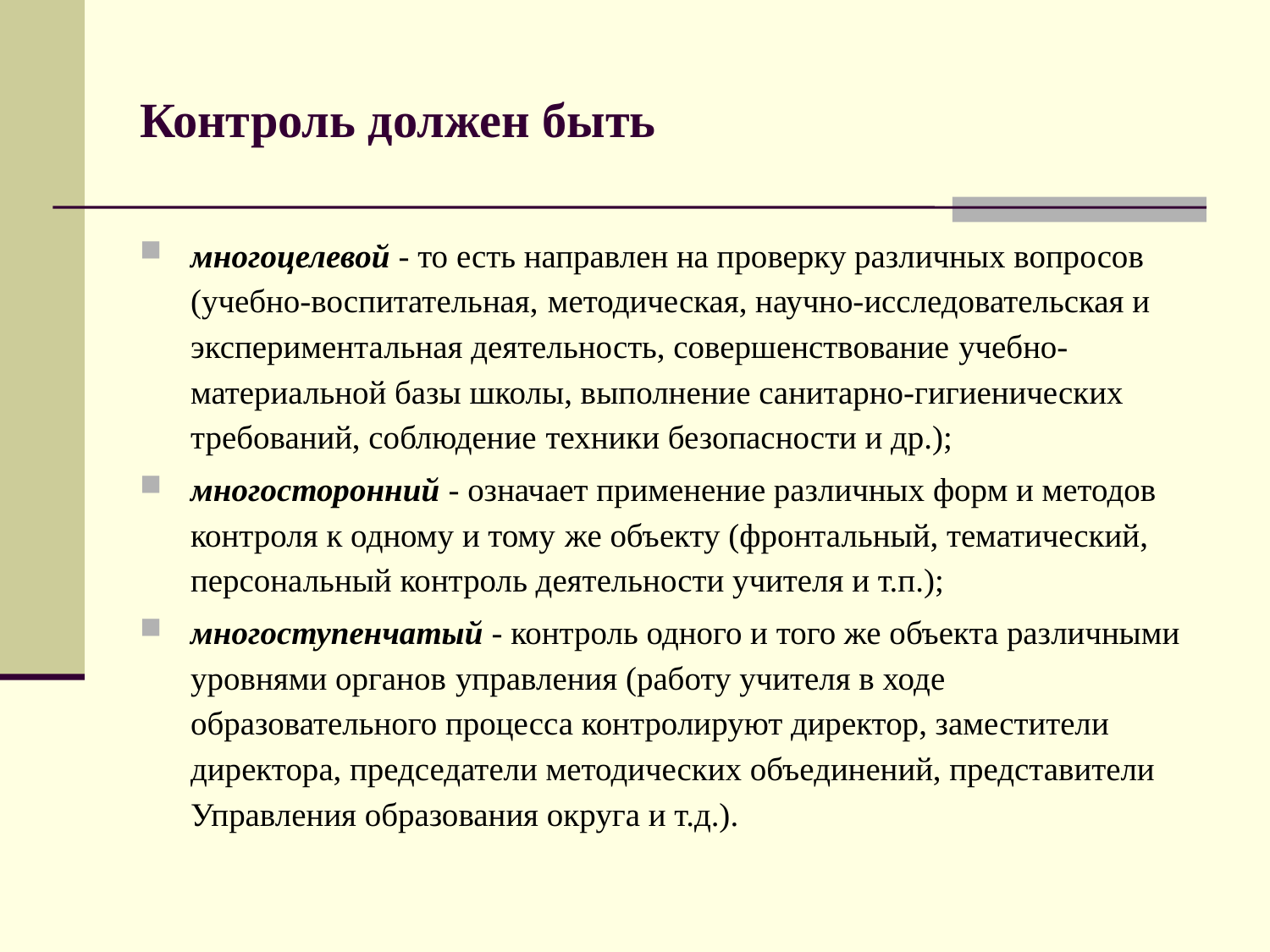

# Контроль должен быть
многоцелевой - то есть направлен на проверку различных вопросов (учебно-воспитательная, методическая, научно-исследовательская и экспериментальная деятельность, совершенствование учебно-материальной базы школы, выполнение санитарно-гигиенических требований, соблюдение техники безопасности и др.);
многосторонний - означает применение различных форм и методов контроля к одному и тому же объекту (фронтальный, тематический, персональный контроль деятельности учителя и т.п.);
многоступенчатый - контроль одного и того же объекта различными уровнями органов управления (работу учителя в ходе образовательного процесса контролируют директор, заместители директора, председатели методических объединений, представители Управления образования округа и т.д.).